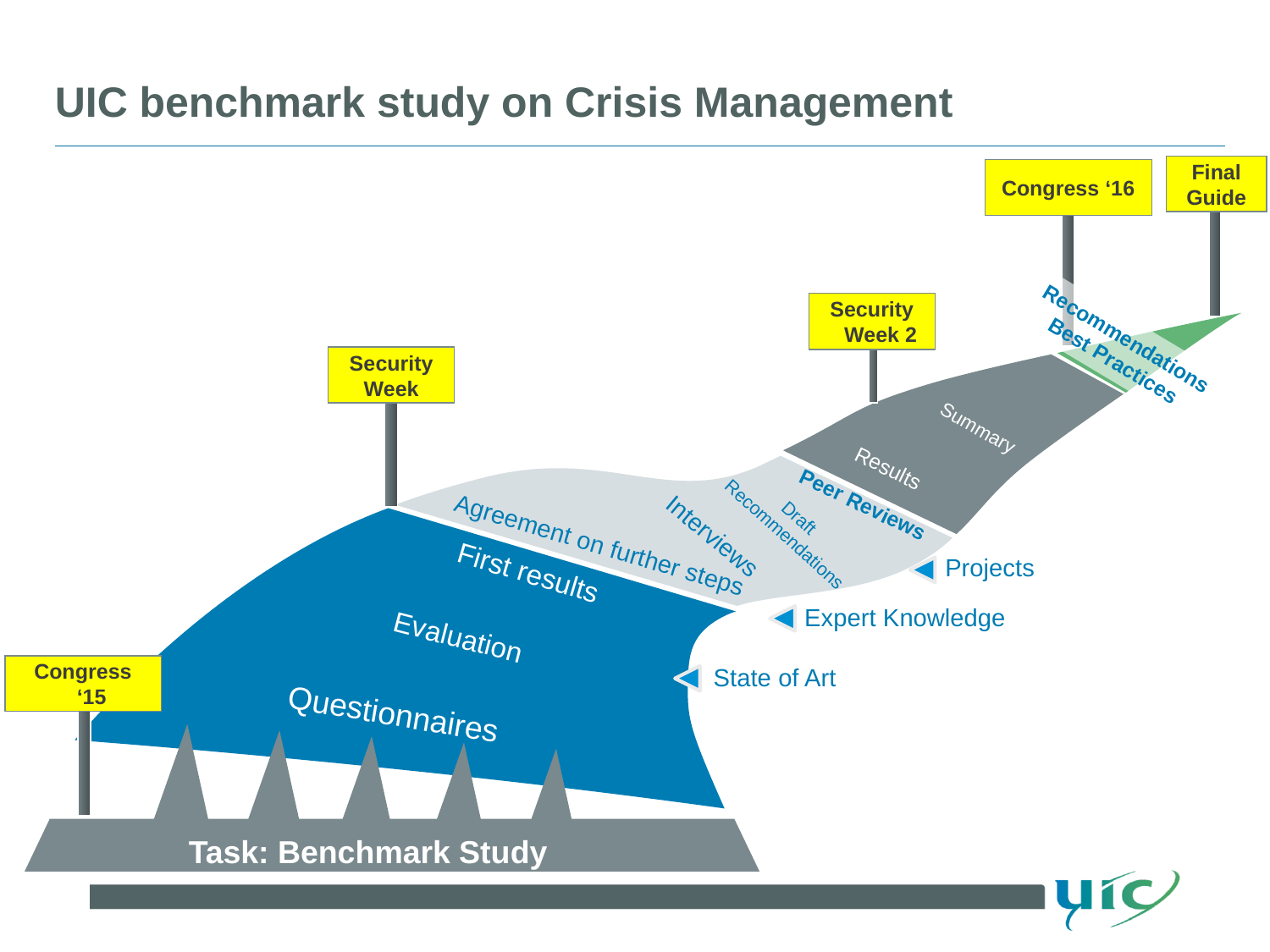

# UIC benchmark study on Crisis Management
Final Guide
Congress ‘16

Security Week 2

Recommendations
Best Practices
Security Week

Summary

Results
Peer Reviews
Draft
Recommendations

Interviews
Agreement on further steps
Projects
First results

Expert Knowledge

Evaluation
Congress ‘15
State of Art

Questionnaires

Task: Benchmark Study